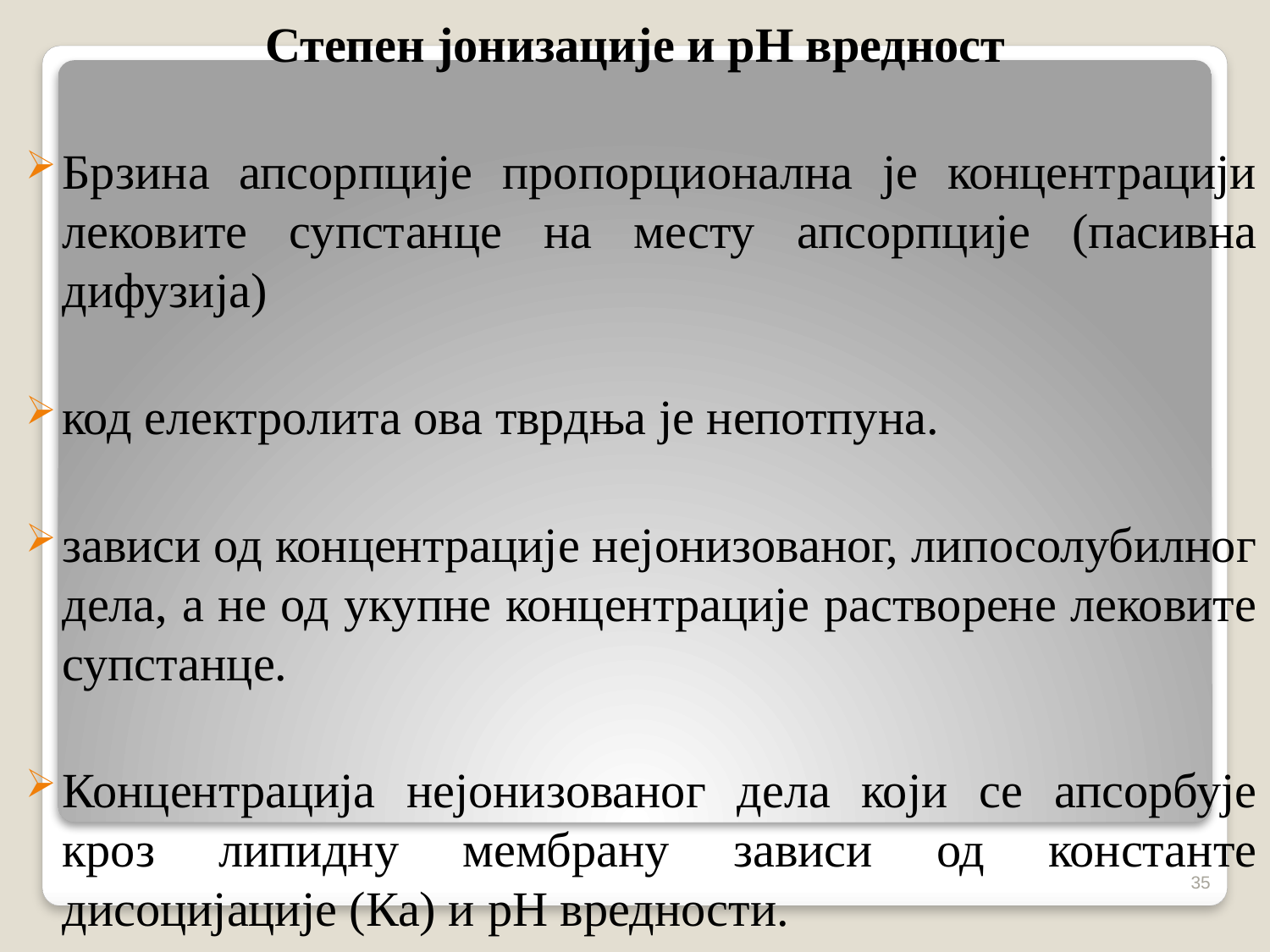

Степен јонизације и pH вредност

Брзина апсорпције пропорционална је концентрацији лековите супстанце на месту апсорпције (пасивна дифузија)

код електролита ова тврдња је непотпуна.

зависи од концентрације нејонизованог, липосолубилног дела, а не од укупне концентрације растворене лековите супстанце.

Концентрација нејонизованог дела који се апсорбује кроз липидну мембрану зависи од константе дисоцијације (Ка) и pH вредности.

35